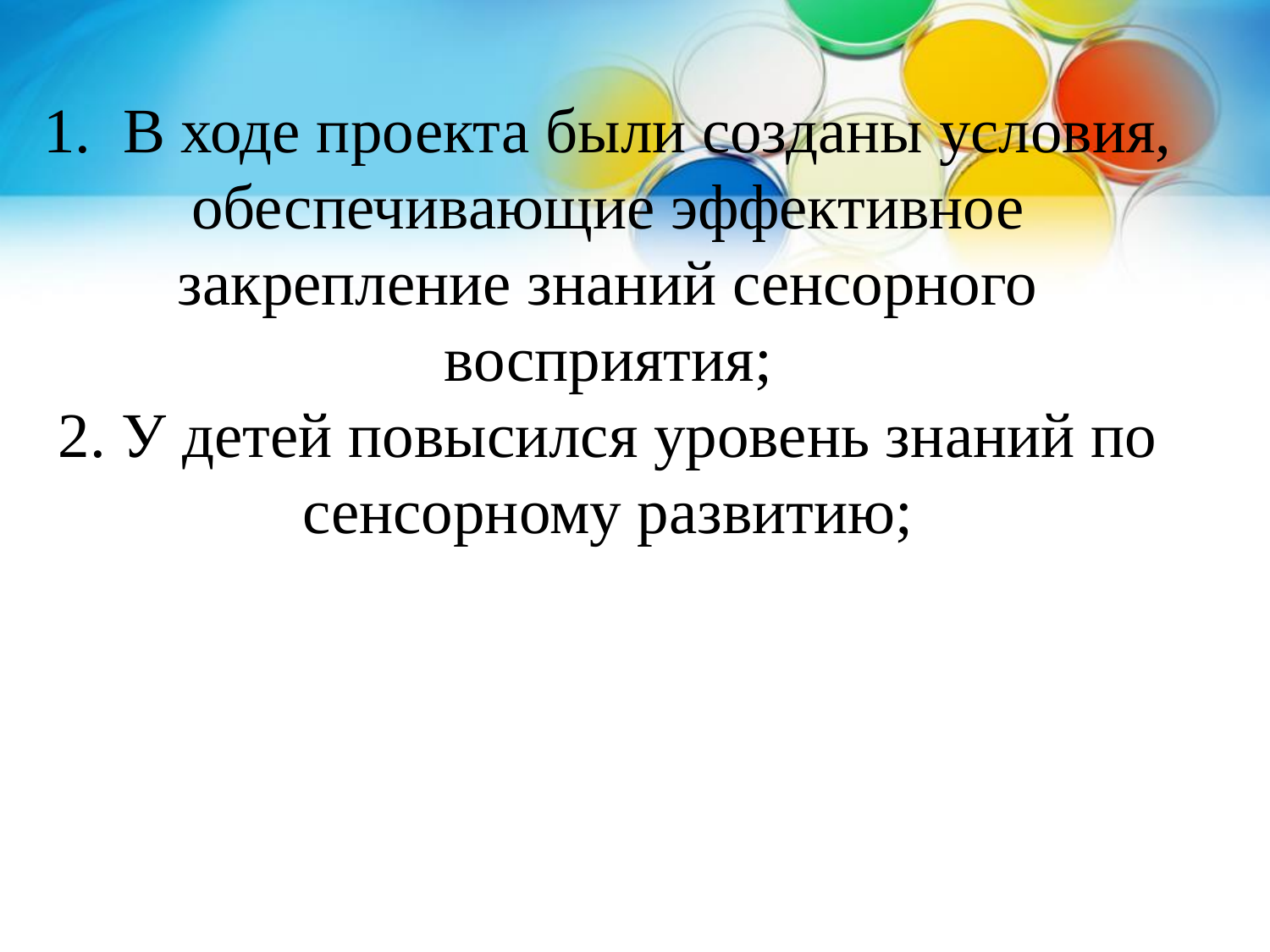

# 1.  В ходе проекта были созданы условия, обеспечивающие эффективное закрепление знаний сенсорного восприятия; 2. У детей повысился уровень знаний по сенсорному развитию;